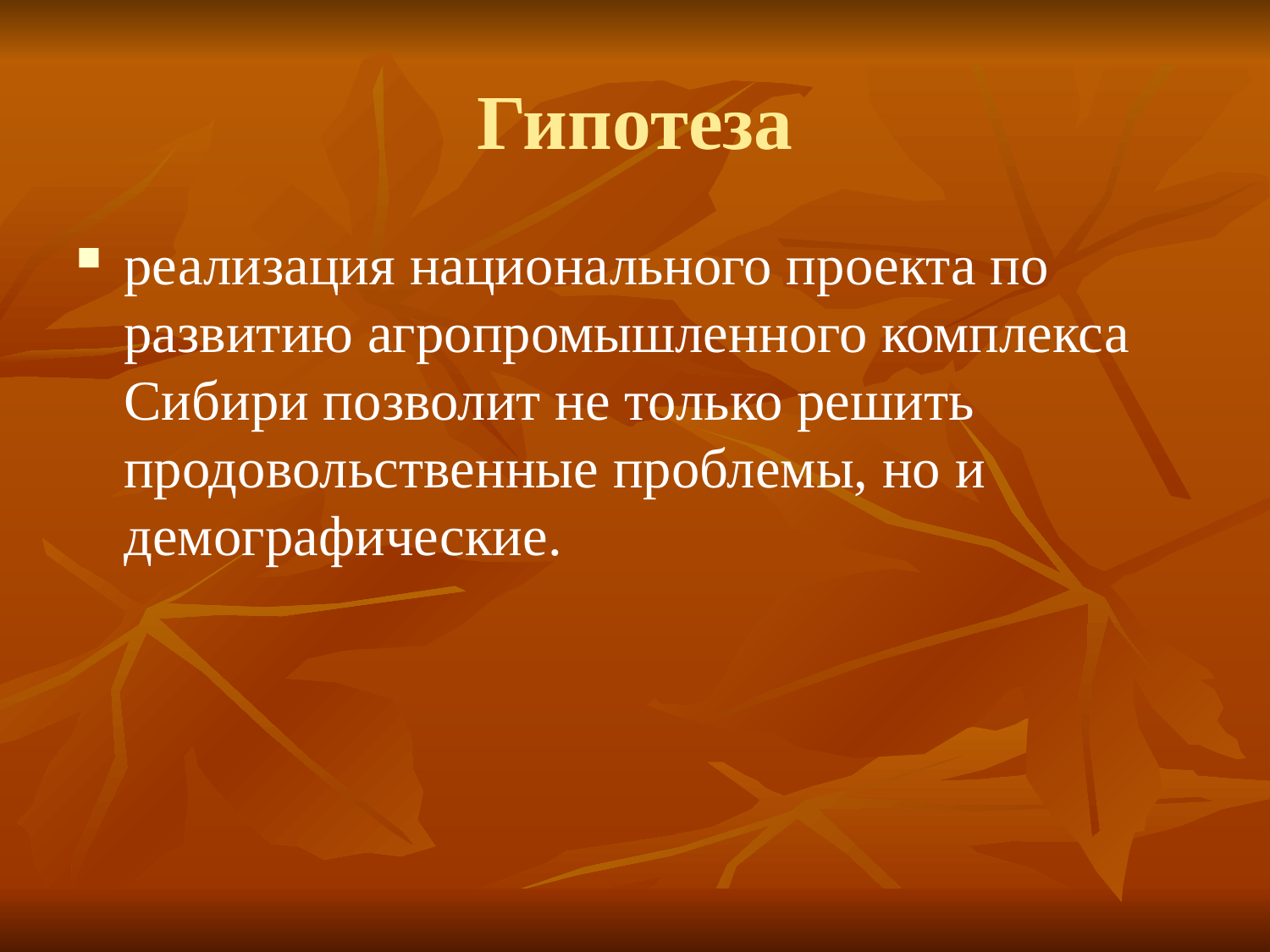

# Гипотеза
реализация национального проекта по развитию агропромышленного комплекса Сибири позволит не только решить продовольственные проблемы, но и демографические.